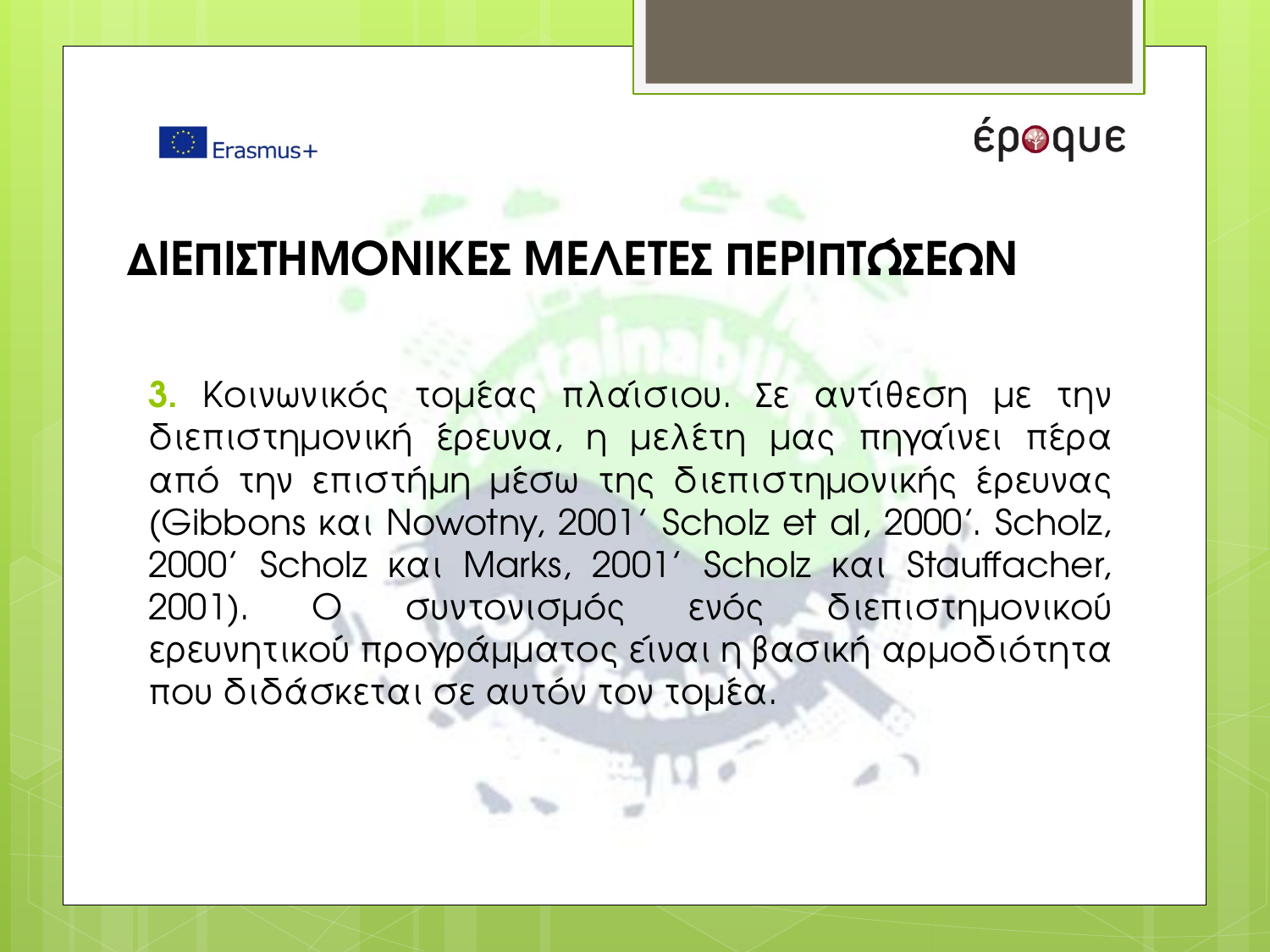

# ΔΙΕΠΙΣΤΗΜΟΝΙΚΕΣ ΜΕΛΕΤΕΣ ΠΕΡΙΠΤΏΣΕΩΝ
3. Κοινωνικός τομέας πλαίσιου. Σε αντίθεση με την διεπιστημονική έρευνα, η μελέτη μας πηγαίνει πέρα από την επιστήμη μέσω της διεπιστημονικής έρευνας (Gibbons και Nowotny, 2001’ Scholz et al, 2000’. Scholz, 2000’ Scholz και Marks, 2001’ Scholz και Stauffacher, 2001). Ο συντονισμός ενός διεπιστημονικού ερευνητικού προγράμματος είναι η βασική αρμοδιότητα που διδάσκεται σε αυτόν τον τομέα.